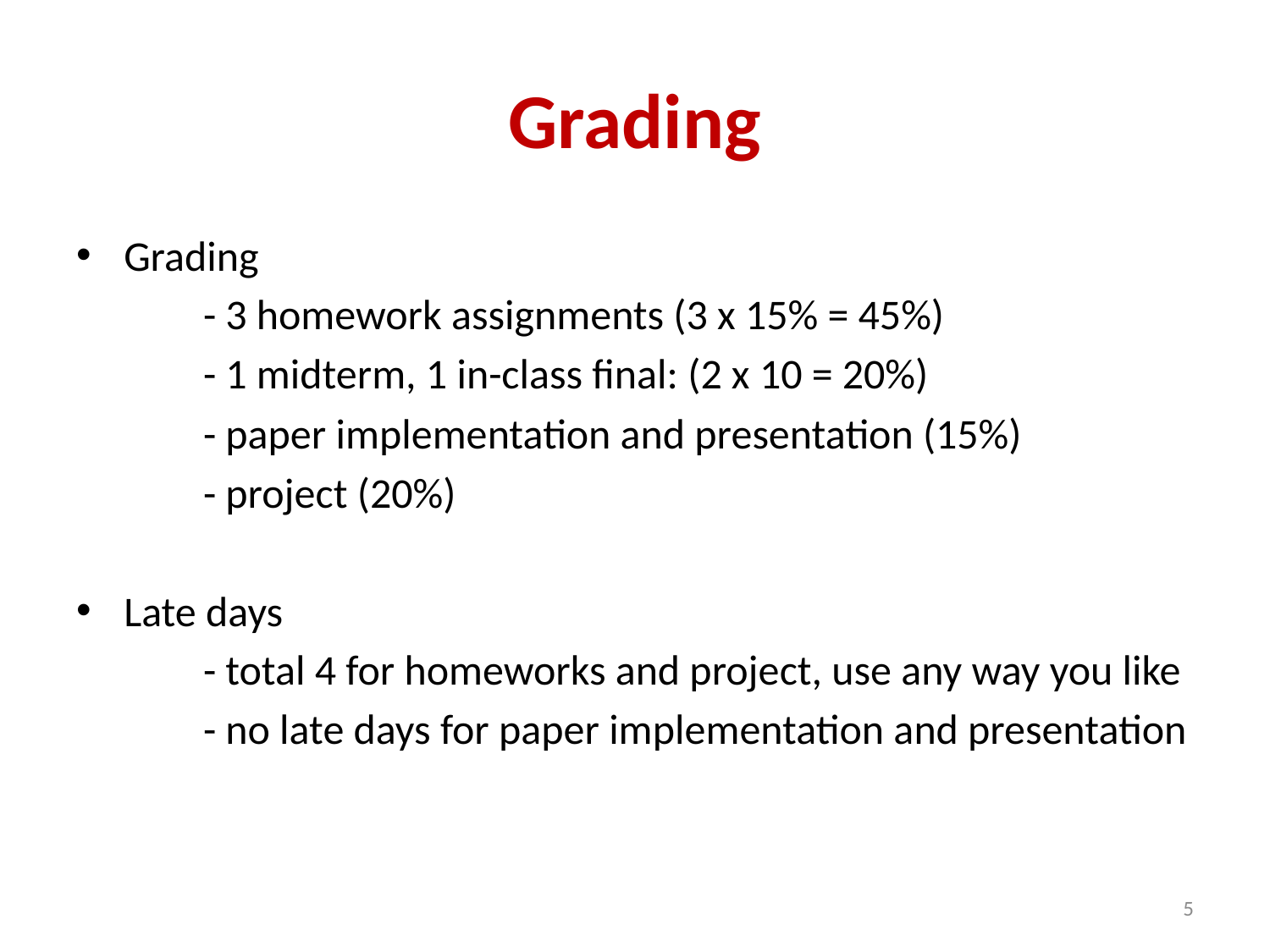

# Grading
Grading
	- 3 homework assignments (3 x 15% = 45%)
	- 1 midterm, 1 in-class final: (2 x 10 = 20%)
	- paper implementation and presentation (15%)
	- project (20%)

Late days
	- total 4 for homeworks and project, use any way you like
	- no late days for paper implementation and presentation
5